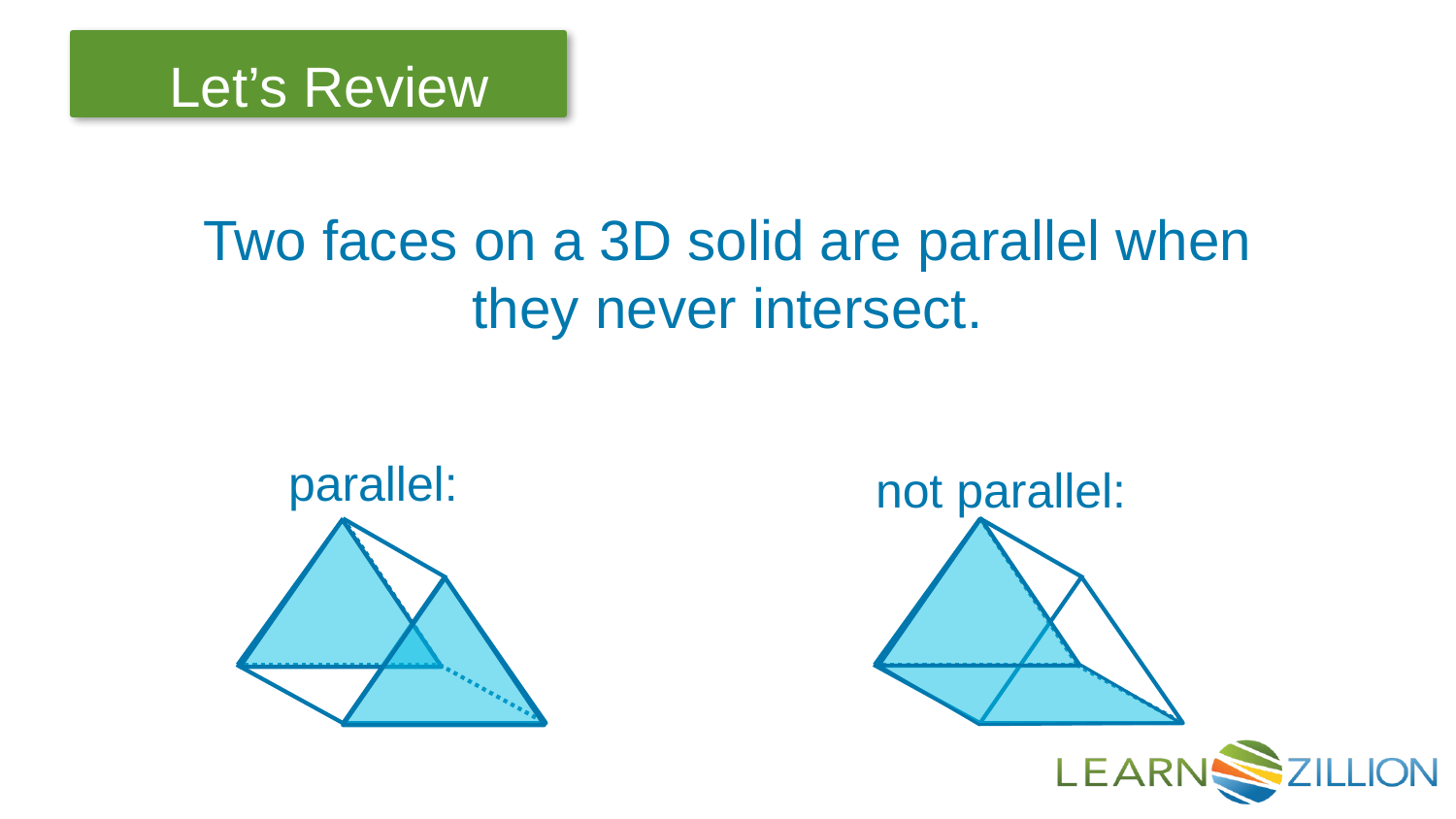

Two faces on a 3D solid are parallel when they never intersect.

parallel:

not parallel: